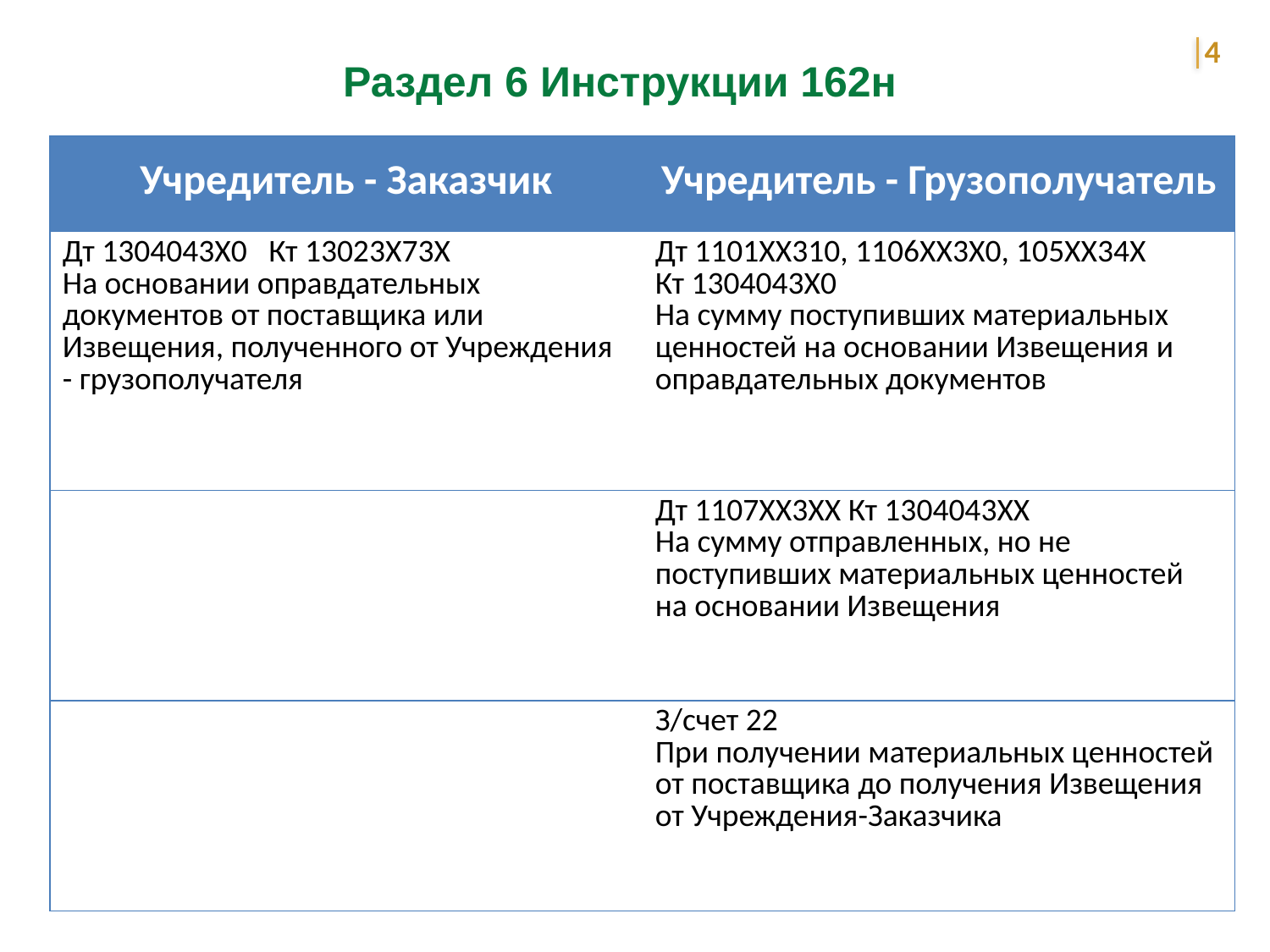

4
Раздел 6 Инструкции 162н
| Учредитель - Заказчик | Учредитель - Грузополучатель |
| --- | --- |
| Дт 1304043Х0 Кт 13023Х73Х На основании оправдательных документов от поставщика или Извещения, полученного от Учреждения - грузополучателя | Дт 1101ХХ310, 1106ХХ3Х0, 105ХХ34Х Кт 1304043Х0 На сумму поступивших материальных ценностей на основании Извещения и оправдательных документов |
|  | Дт 1107ХХ3ХХ Кт 1304043ХХ На сумму отправленных, но не поступивших материальных ценностей на основании Извещения |
|  | З/счет 22 При получении материальных ценностей от поставщика до получения Извещения от Учреждения-Заказчика |